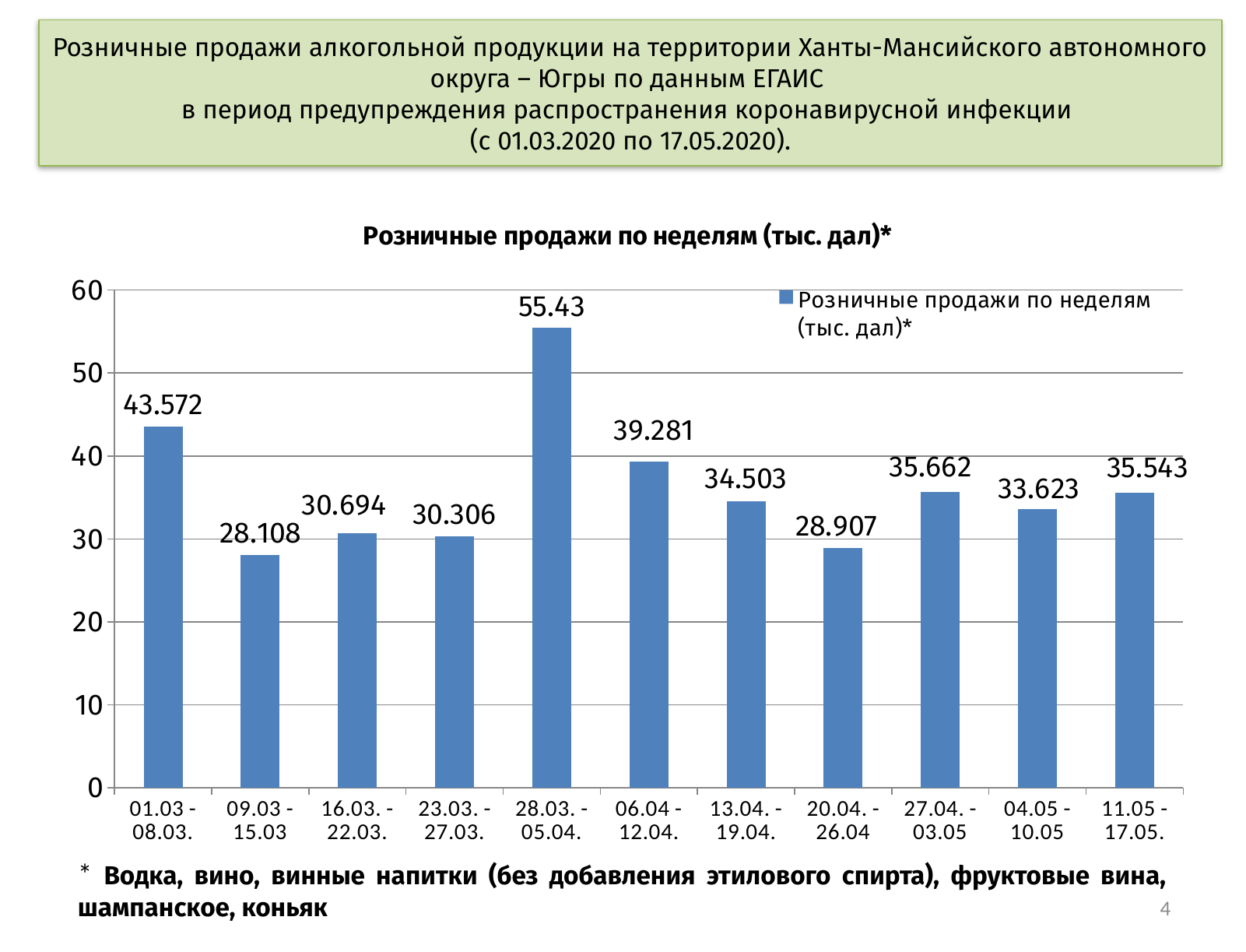

Розничные продажи алкогольной продукции на территории Ханты-Мансийского автономного округа – Югры по данным ЕГАИС
в период предупреждения распространения коронавирусной инфекции
(с 01.03.2020 по 17.05.2020).

### Chart:

| Category | Розничные продажи по неделям (тыс. дал)* |
|---|---|
| 01.03 - 08.03. | 43.572 |
| 09.03 - 15.03 | 28.108 |
| 16.03. - 22.03. | 30.694 |
| 23.03. - 27.03. | 30.306 |
| 28.03. - 05.04. | 55.43 |
| 06.04 - 12.04. | 39.281000000000006 |
| 13.04. - 19.04. | 34.503 |
| 20.04. - 26.04 | 28.907 |
| 27.04. - 03.05 | 35.66200000000001 |
| 04.05 - 10.05 | 33.62300000000001 |
| 11.05 - 17.05. | 35.543000000000006 |
* Водка, вино, винные напитки (без добавления этилового спирта), фруктовые вина, шампанское, коньяк
4